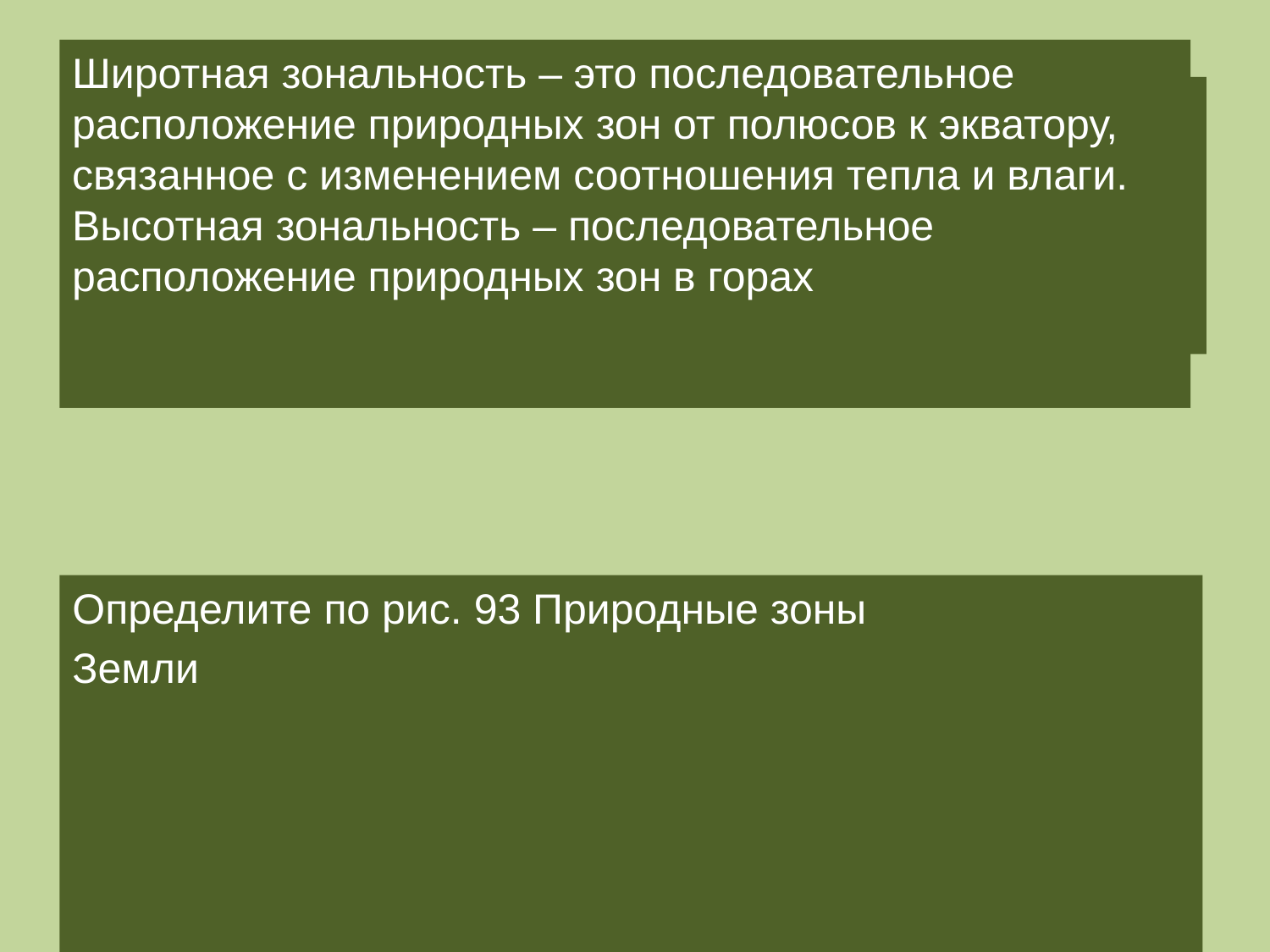

# Прочитайте пункт 3, 4 Дайте определение явлениям «Широтная зональность», «высотная зональность» пользуясь формулой: определение = ключевое слово + существенные признаки
Широтная зональность – это последовательное расположение природных зон от полюсов к экватору, связанное с изменением соотношения тепла и влаги.
Высотная зональность – последовательное расположение природных зон в горах

Определите по рис. 93 Природные зоны
Земли